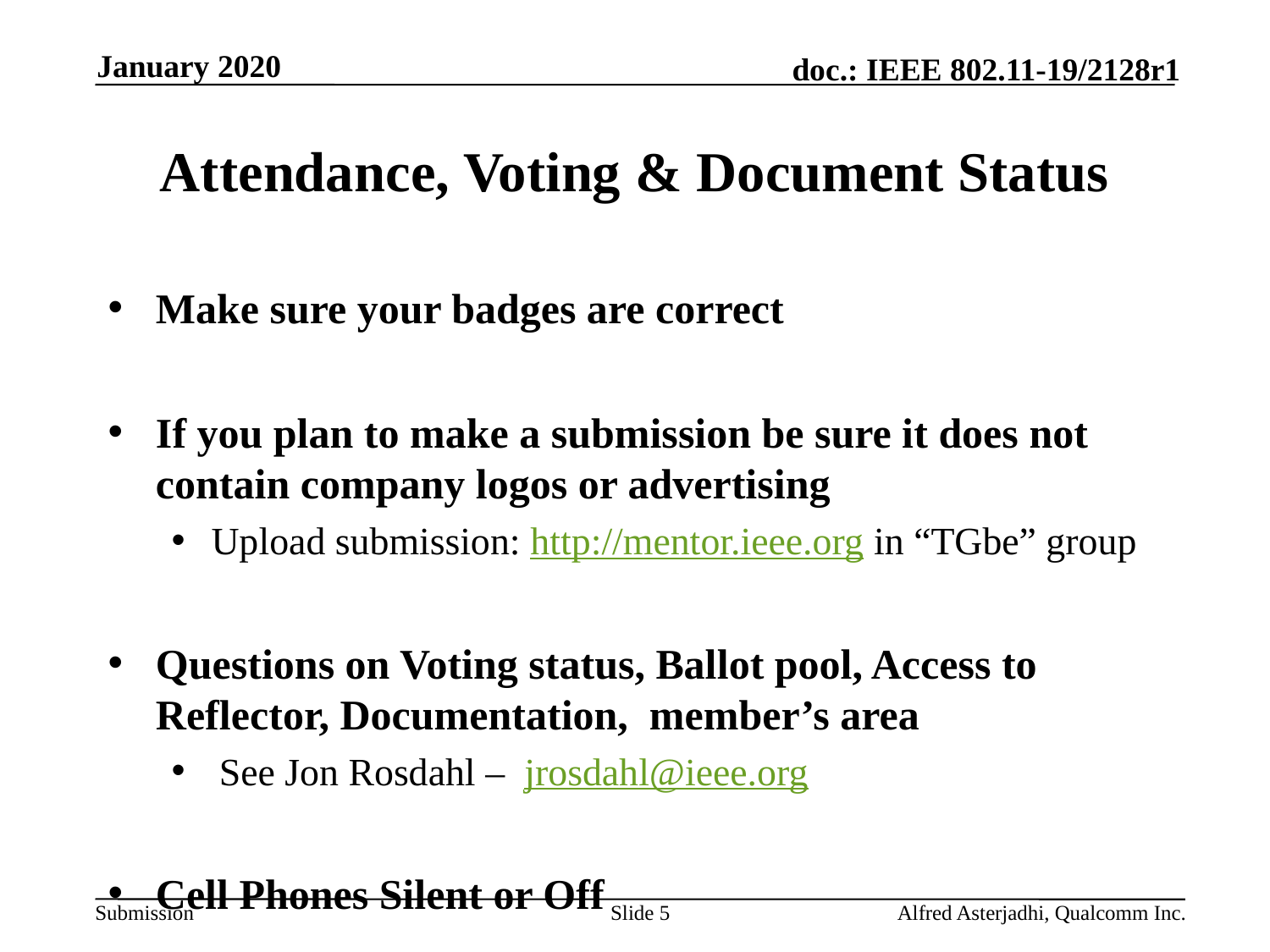

January 2020
# Attendance, Voting & Document Status
Make sure your badges are correct

If you plan to make a submission be sure it does not contain company logos or advertising
Upload submission: http://mentor.ieee.org in “TGbe” group

Questions on Voting status, Ballot pool, Access to Reflector, Documentation,  member’s area
See Jon Rosdahl –  jrosdahl@ieee.org

Cell Phones Silent or Off

Slide 5
Alfred Asterjadhi, Qualcomm Inc.